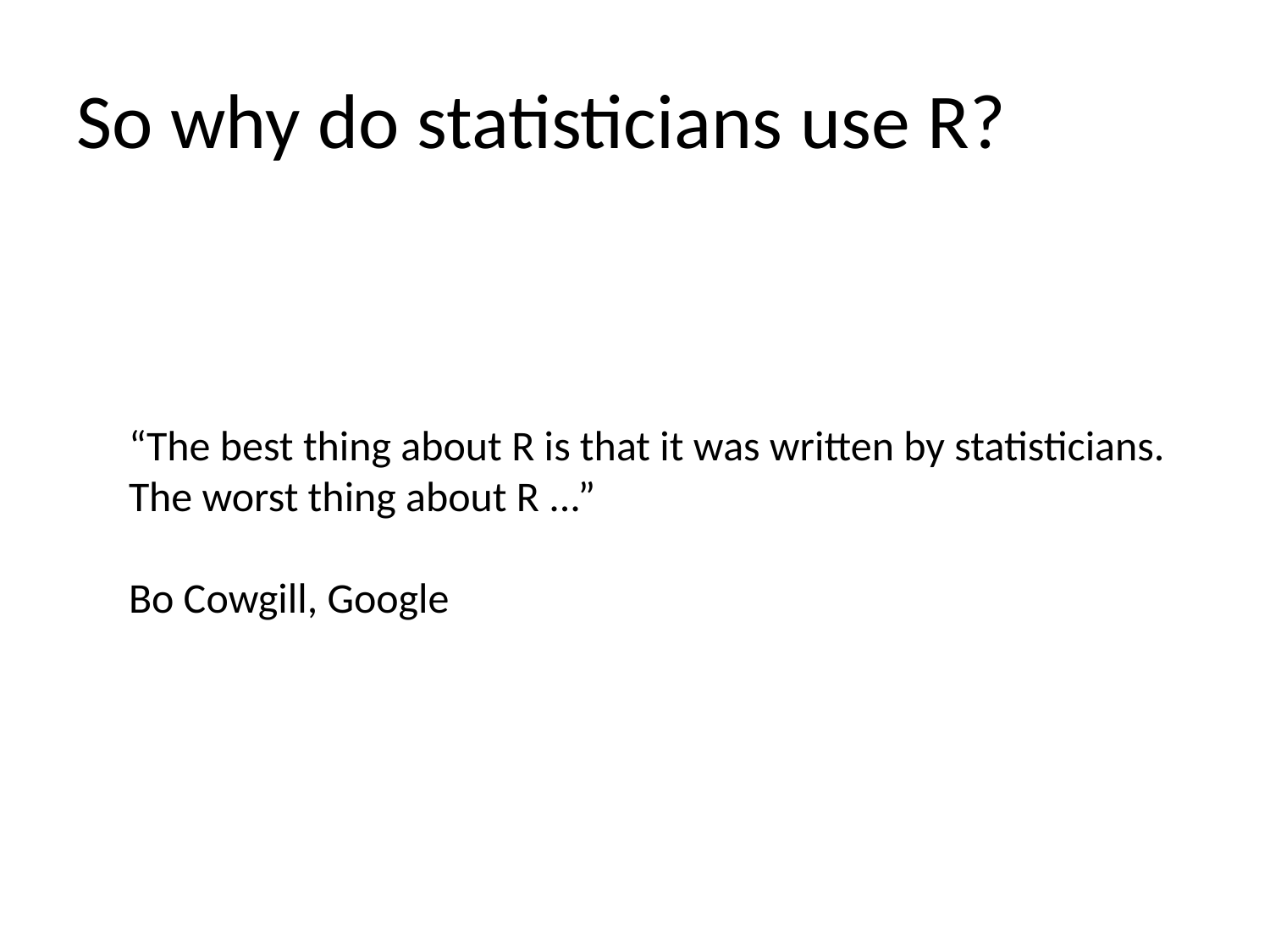

# So why do statisticians use R?
“The best thing about R is that it was written by statisticians.
The worst thing about R ...”

Bo Cowgill, Google